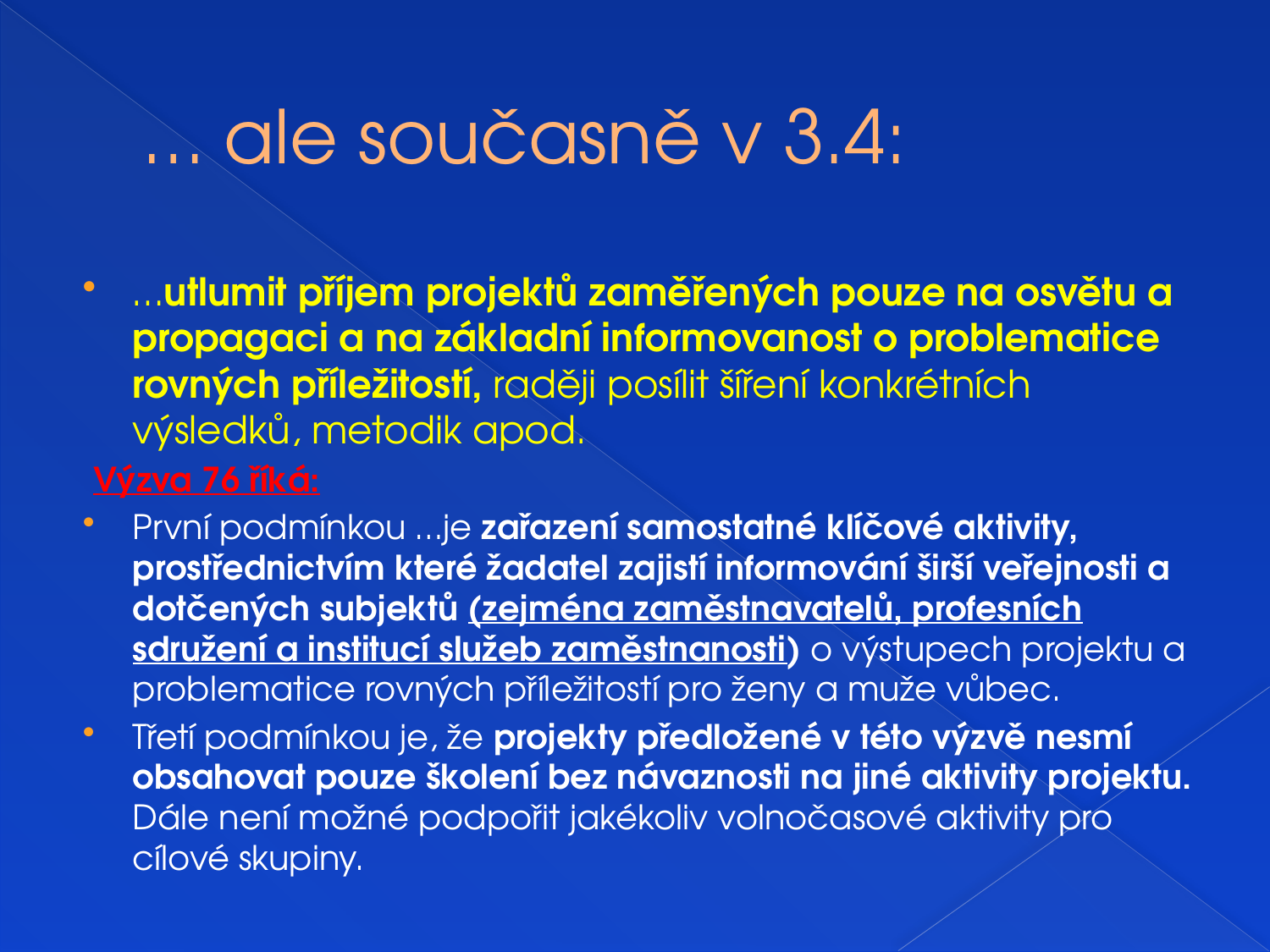

# … ale současně v 3.4:
…utlumit příjem projektů zaměřených pouze na osvětu a propagaci a na základní informovanost o problematice rovných příležitostí, raději posílit šíření konkrétních výsledků, metodik apod.
 Výzva 76 říká:
První podmínkou …je zařazení samostatné klíčové aktivity, prostřednictvím které žadatel zajistí informování širší veřejnosti a dotčených subjektů (zejména zaměstnavatelů, profesních sdružení a institucí služeb zaměstnanosti) o výstupech projektu a problematice rovných příležitostí pro ženy a muže vůbec.
Třetí podmínkou je, že projekty předložené v této výzvě nesmí obsahovat pouze školení bez návaznosti na jiné aktivity projektu. Dále není možné podpořit jakékoliv volnočasové aktivity pro cílové skupiny.